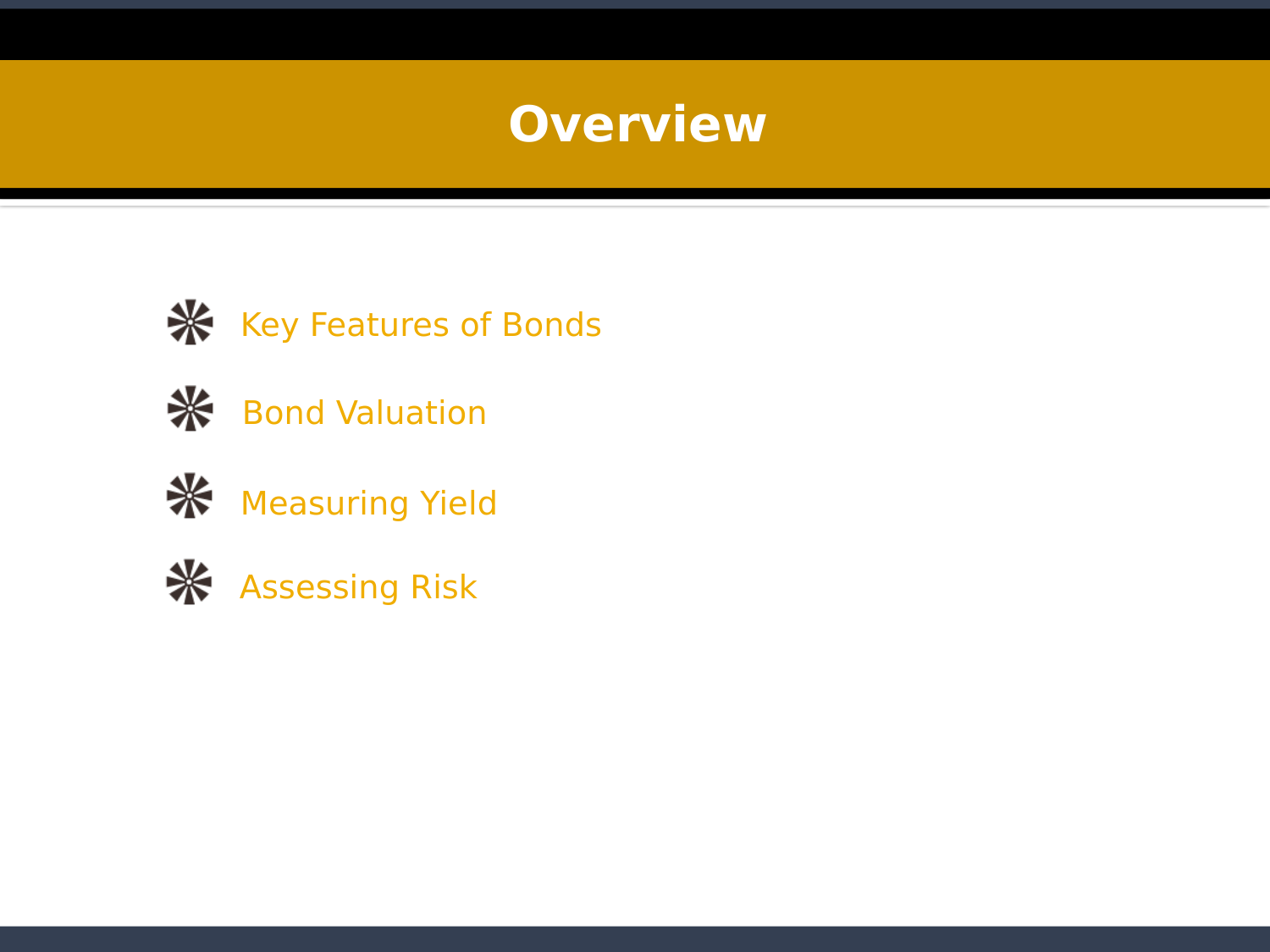

# Overview
Key Features of Bonds
Bond Valuation
Measuring Yield
Assessing Risk